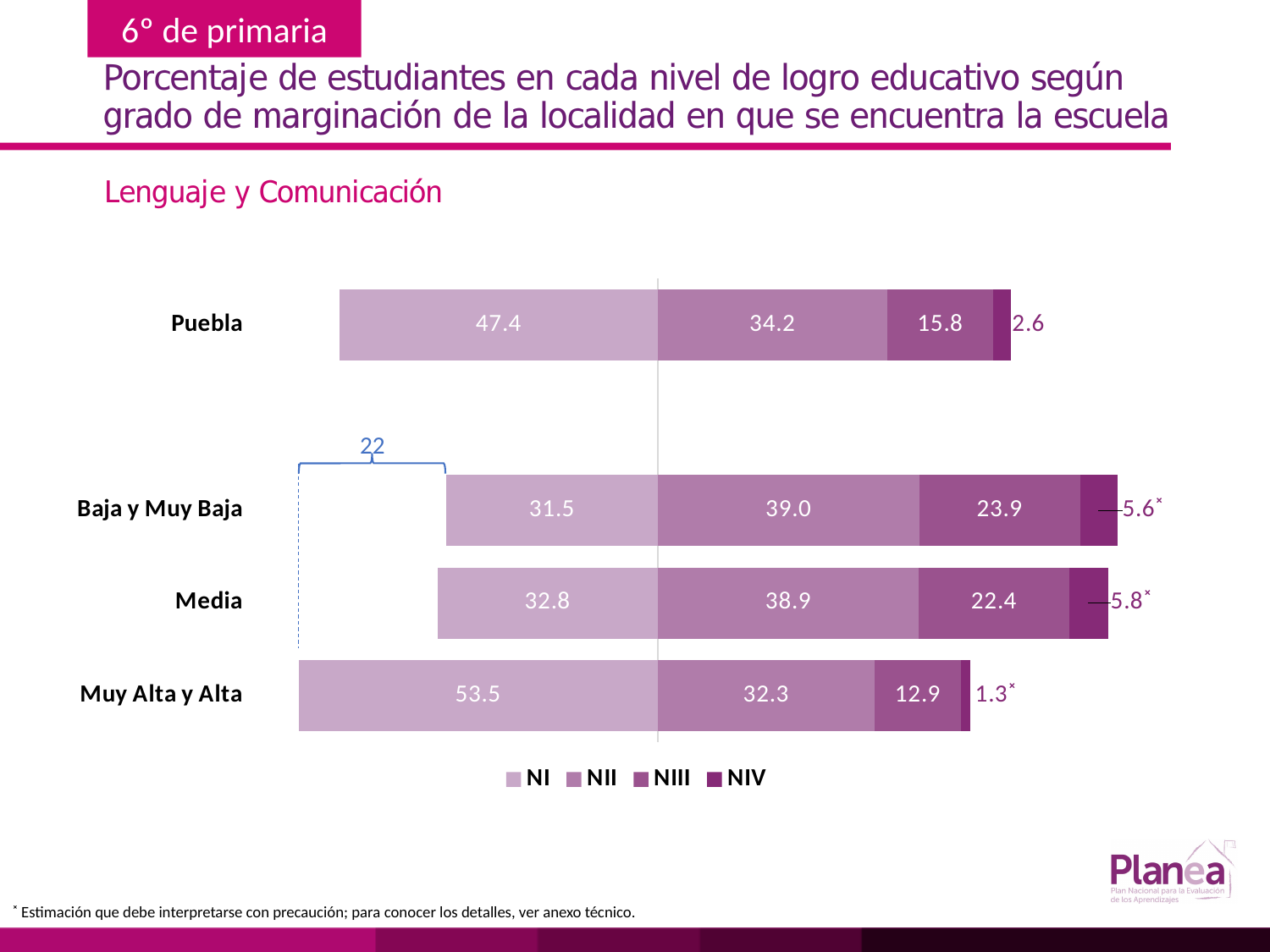

# Porcentaje de estudiantes en cada nivel de logro educativo según grado de marginación de la localidad en que se encuentra la escuela

Lenguaje y Comunicación

### Chart

| Category |  |  |  |  |
|---|---|---|---|---|
| Muy Alta y Alta | -53.5 | 32.3 | 12.9 | 1.3 |
| Media | -32.8 | 38.9 | 22.4 | 5.8 |
| Baja y Muy Baja | -31.5 | 39.0 | 23.9 | 5.6 |
|  | None | None | None | None |
| Puebla | -47.4 | 34.2 | 15.8 | 2.6 |
22
˟ Estimación que debe interpretarse con precaución; para conocer los detalles, ver anexo técnico.